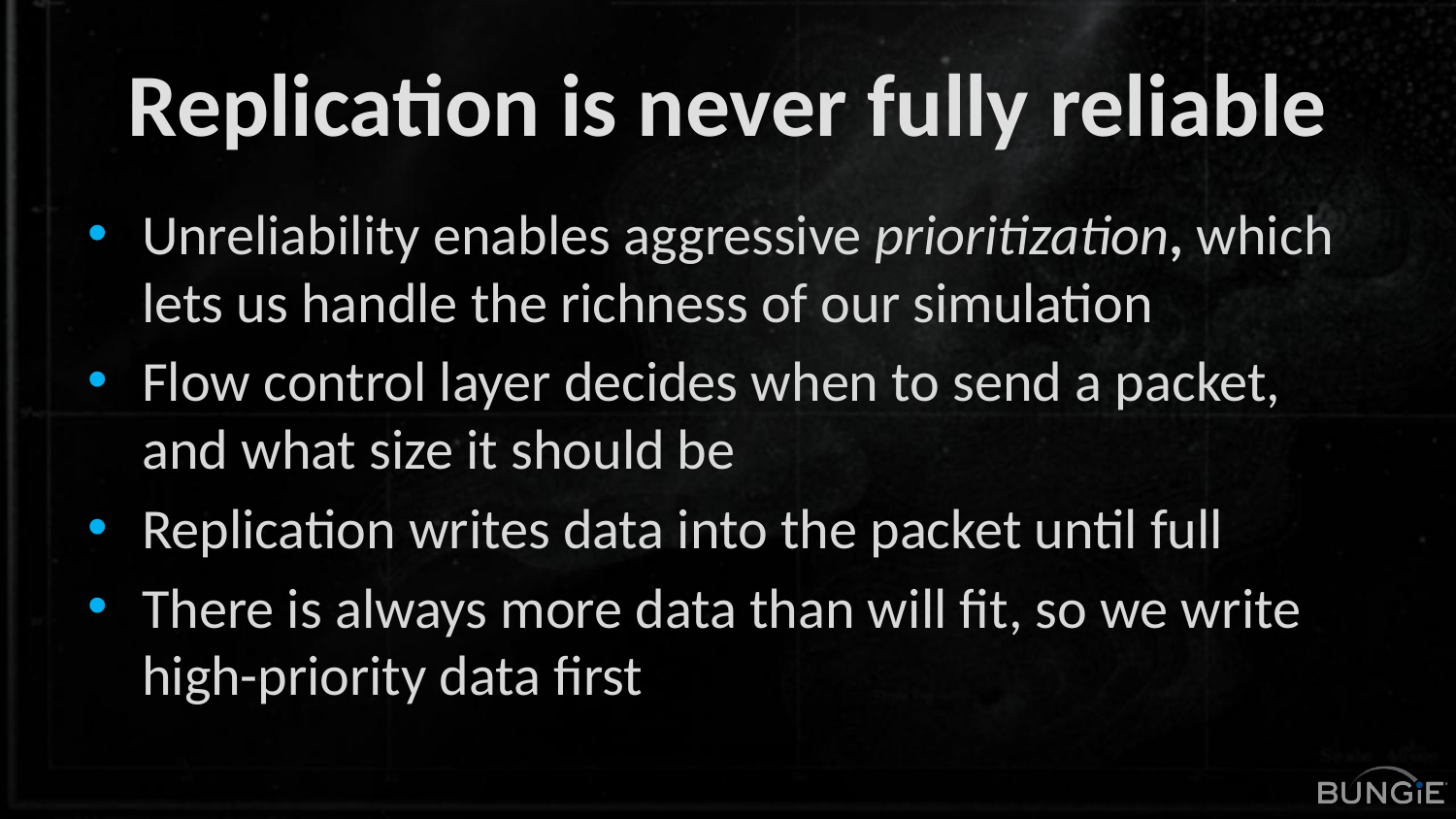

# Replication is never fully reliable
Unreliability enables aggressive prioritization, which lets us handle the richness of our simulation
Flow control layer decides when to send a packet, and what size it should be
Replication writes data into the packet until full
There is always more data than will fit, so we write high-priority data first